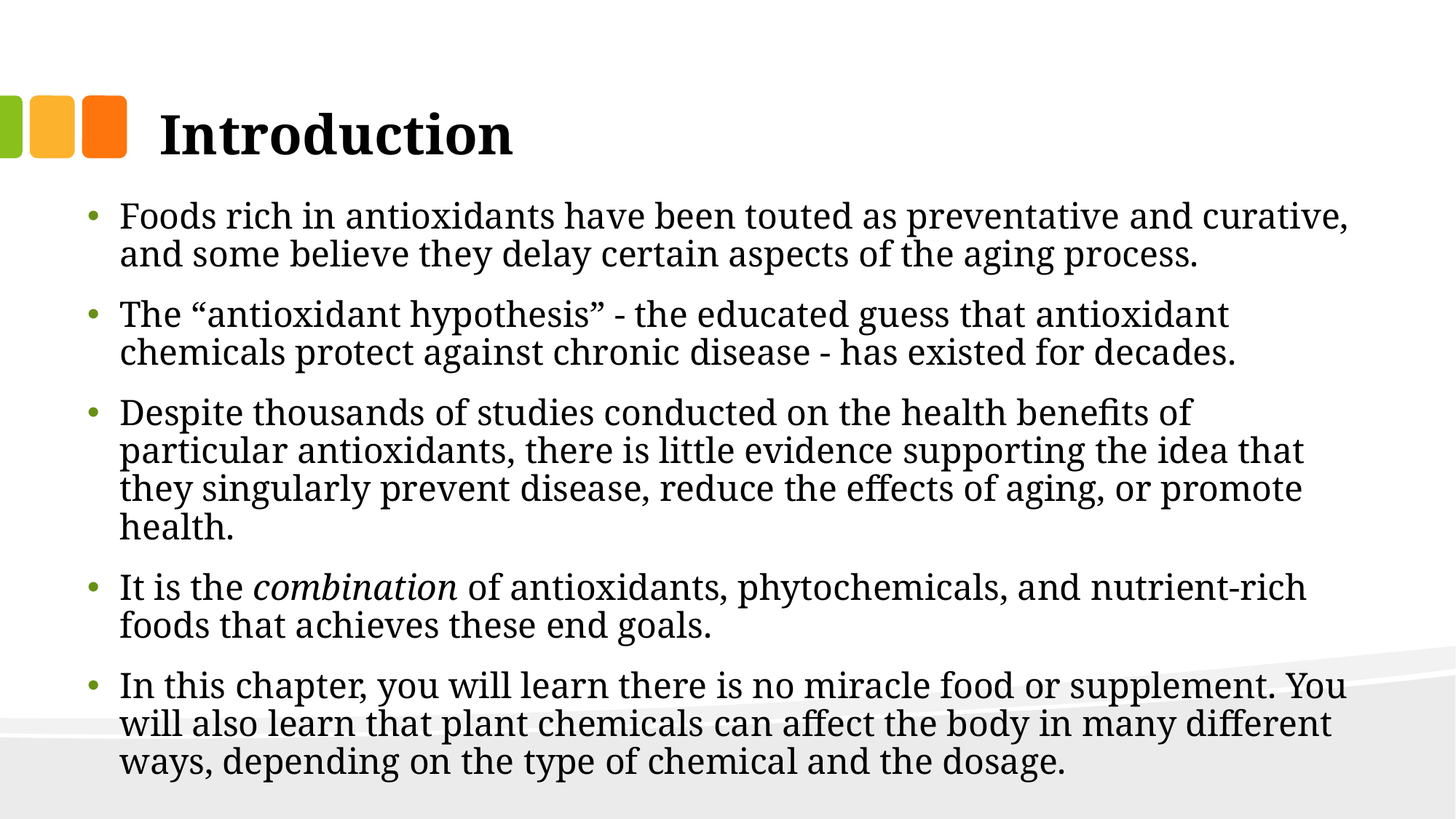

# Introduction
Foods rich in antioxidants have been touted as preventative and curative, and some believe they delay certain aspects of the aging process.
The “antioxidant hypothesis” - the educated guess that antioxidant chemicals protect against chronic disease - has existed for decades.
Despite thousands of studies conducted on the health benefits of particular antioxidants, there is little evidence supporting the idea that they singularly prevent disease, reduce the effects of aging, or promote health.
It is the combination of antioxidants, phytochemicals, and nutrient-rich foods that achieves these end goals.
In this chapter, you will learn there is no miracle food or supplement. You will also learn that plant chemicals can affect the body in many different ways, depending on the type of chemical and the dosage.